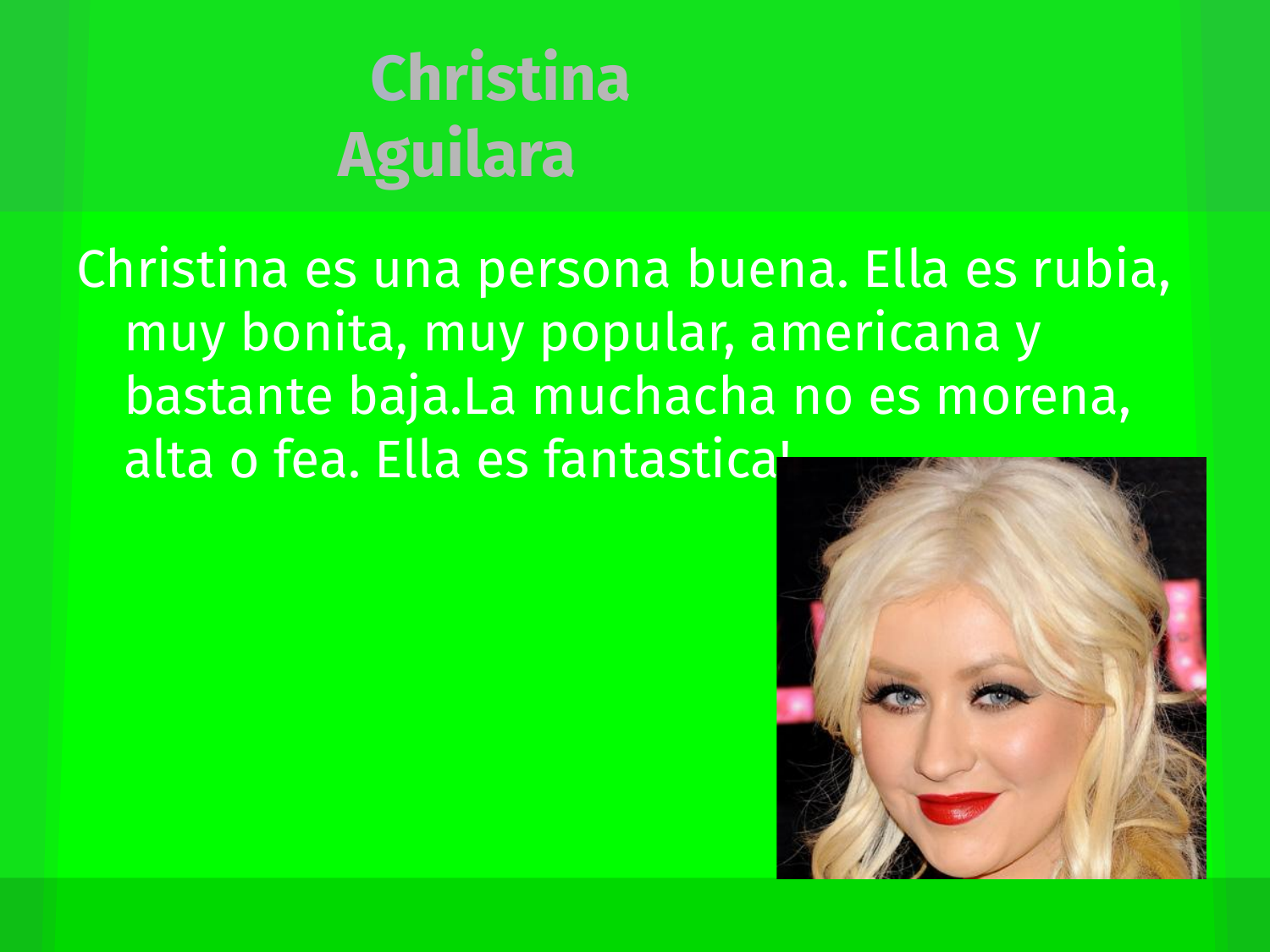

# Christina Aguilara
Christina es una persona buena. Ella es rubia,  muy bonita, muy popular, americana y bastante baja.La muchacha no es morena, alta o fea. Ella es fantastica!